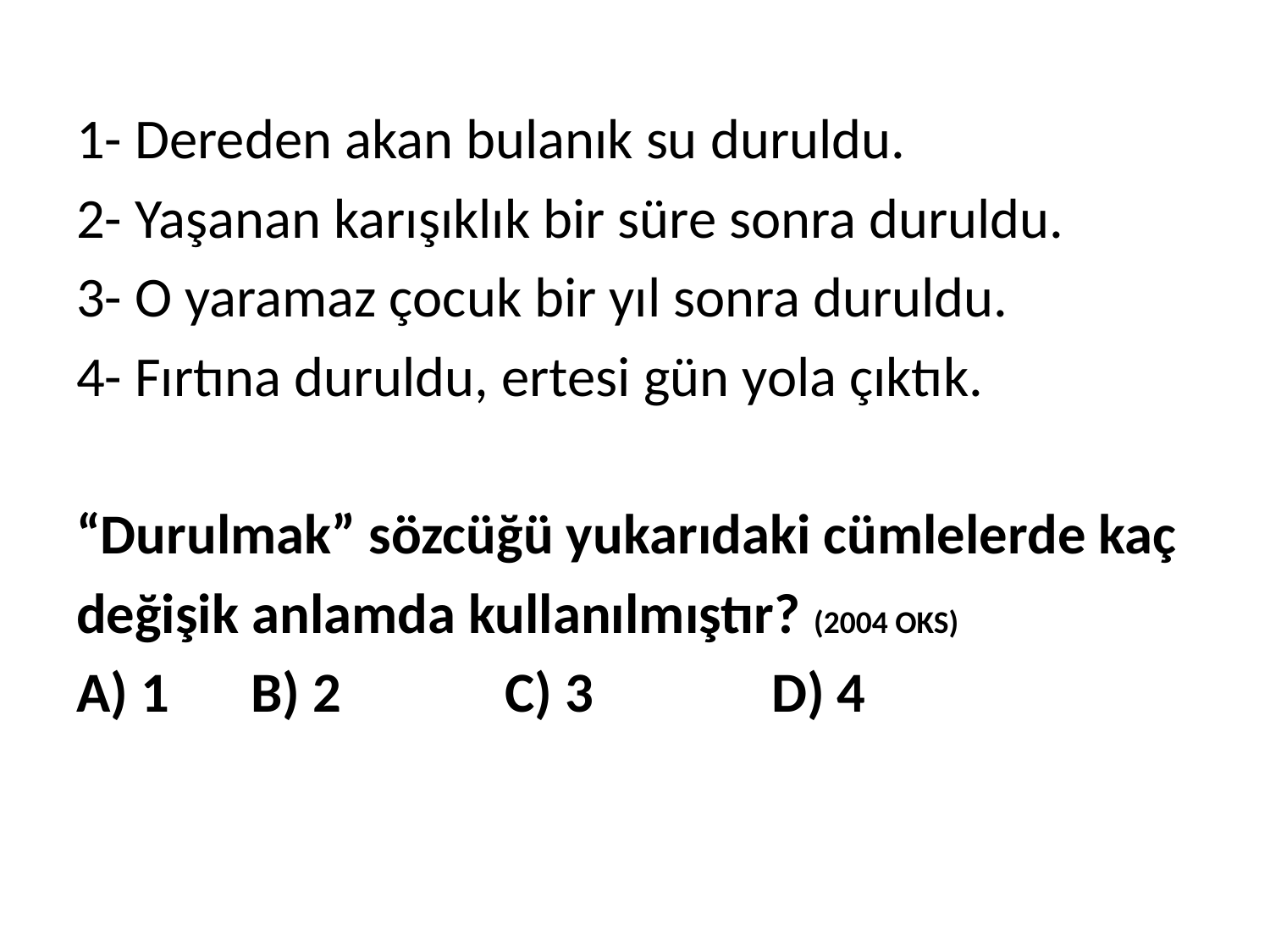

1- Dereden akan bulanık su duruldu.
2- Yaşanan karışıklık bir süre sonra duruldu.
3- O yaramaz çocuk bir yıl sonra duruldu.
4- Fırtına duruldu, ertesi gün yola çıktık.

“Durulmak” sözcüğü yukarıdaki cümlelerde kaç
değişik anlamda kullanılmıştır? (2004 OKS)
A) 1 	B) 2 		C) 3		 D) 4